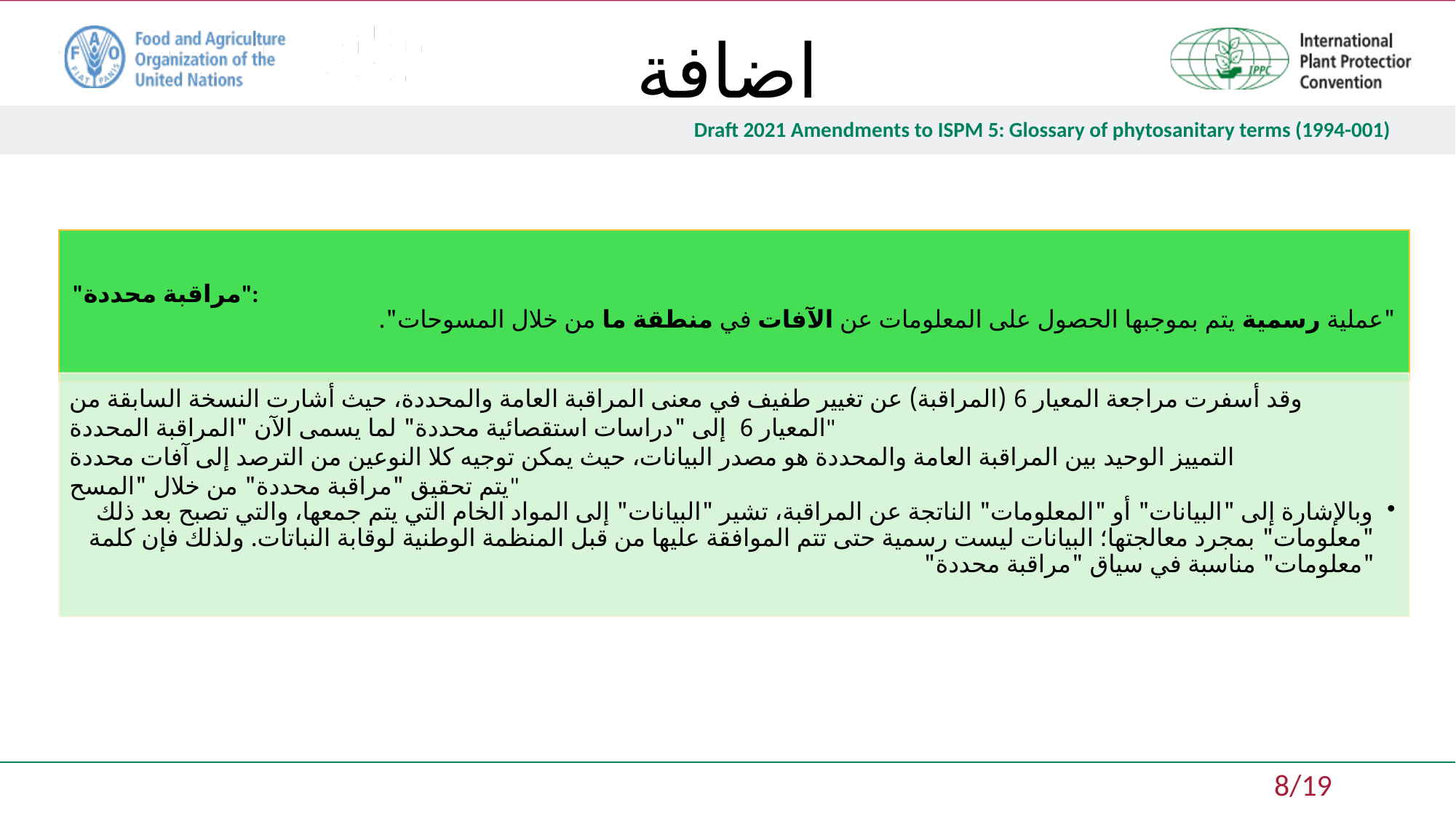

اضافة

"مراقبة محددة":
"عملية رسمية يتم بموجبها الحصول على المعلومات عن الآفات في منطقة ما من خلال المسوحات".
وقد أسفرت مراجعة المعيار 6 (المراقبة) عن تغيير طفيف في معنى المراقبة العامة والمحددة، حيث أشارت النسخة السابقة من المعيار 6  إلى "دراسات استقصائية محددة" لما يسمى الآن "المراقبة المحددة"
التمييز الوحيد بين المراقبة العامة والمحددة هو مصدر البيانات، حيث يمكن توجيه كلا النوعين من الترصد إلى آفات محددة
يتم تحقيق "مراقبة محددة" من خلال "المسح"
وبالإشارة إلى "البيانات" أو "المعلومات" الناتجة عن المراقبة، تشير "البيانات" إلى المواد الخام التي يتم جمعها، والتي تصبح بعد ذلك "معلومات" بمجرد معالجتها؛ البيانات ليست رسمية حتى تتم الموافقة عليها من قبل المنظمة الوطنية لوقابة النباتات. ولذلك فإن كلمة "معلومات" مناسبة في سياق "مراقبة محددة"